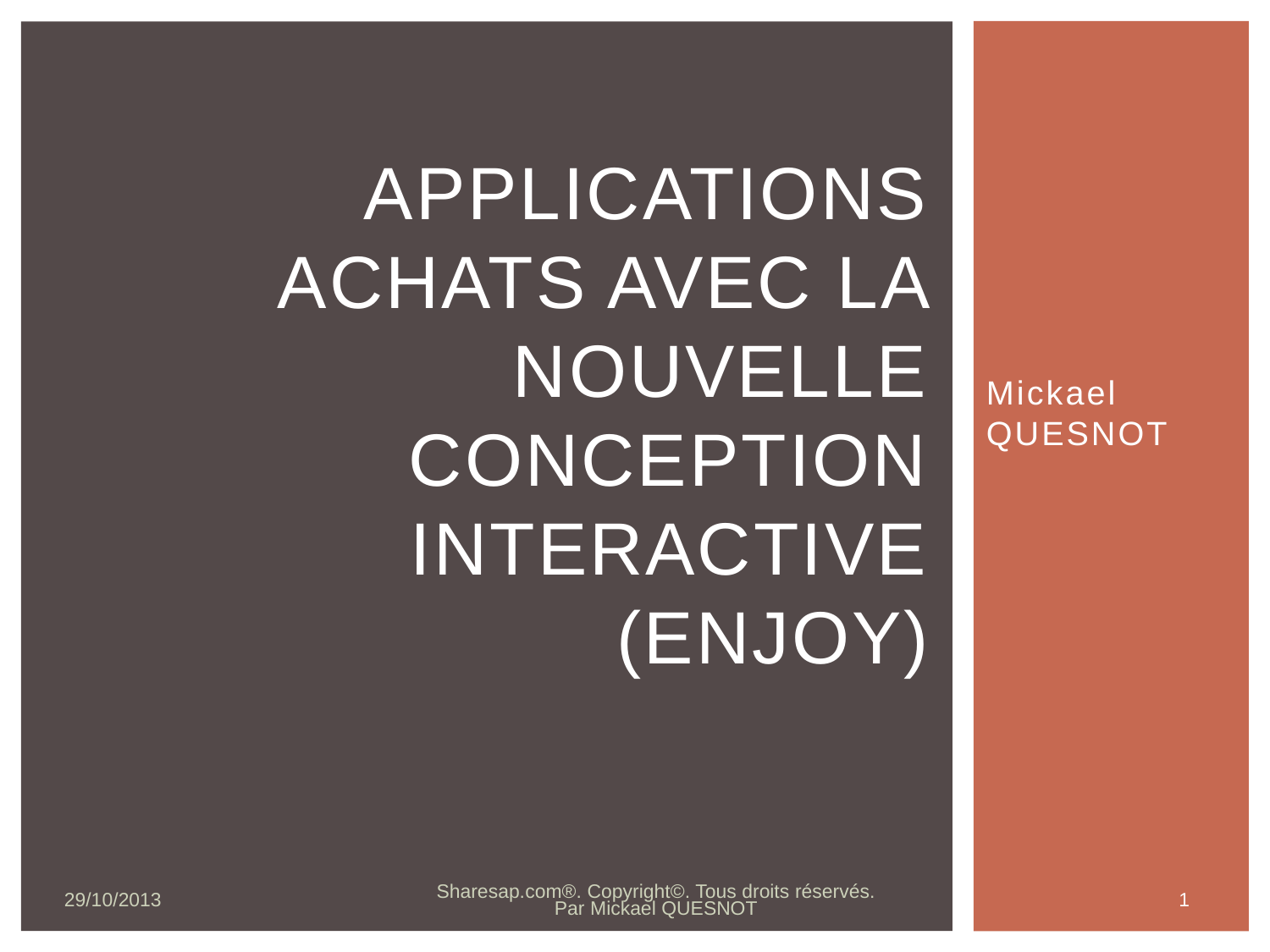

# Applications Achats avec la nouvelle conception interactive (Enjoy)
Mickael QUESNOT
1
29/10/2013
Sharesap.com®. Copyright©. Tous droits réservés. Par Mickael QUESNOT